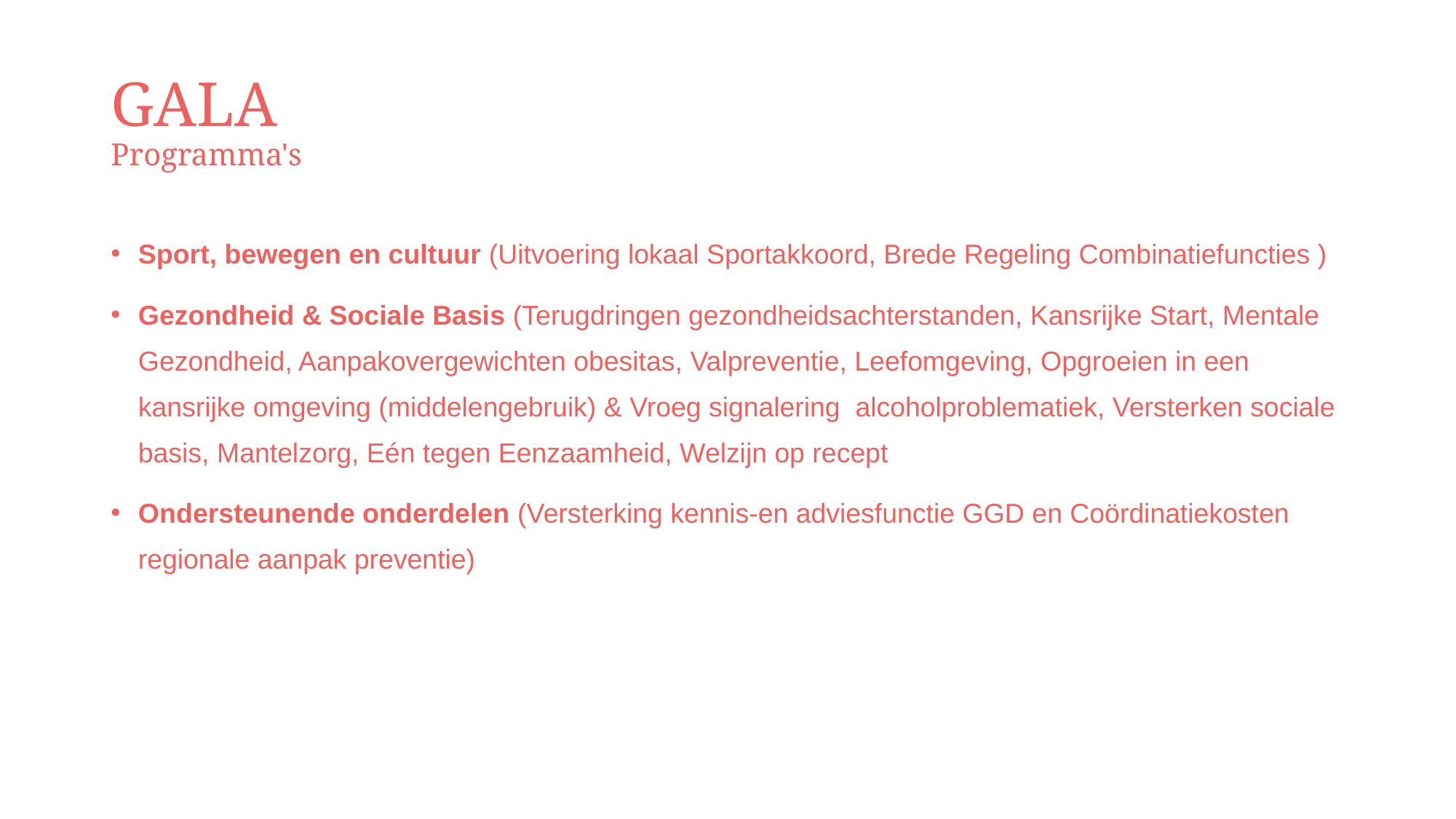

# GALA Programma's
Sport, bewegen en cultuur (Uitvoering lokaal Sportakkoord, Brede Regeling Combinatiefuncties )
Gezondheid & Sociale Basis (Terugdringen gezondheidsachterstanden, Kansrijke Start, Mentale Gezondheid, Aanpakovergewichten obesitas, Valpreventie, Leefomgeving, Opgroeien in een kansrijke omgeving (middelengebruik) & Vroeg signalering  alcoholproblematiek, Versterken sociale basis, Mantelzorg, Eén tegen Eenzaamheid, Welzijn op recept
Ondersteunende onderdelen (Versterking kennis-en adviesfunctie GGD en Coördinatiekosten regionale aanpak preventie)